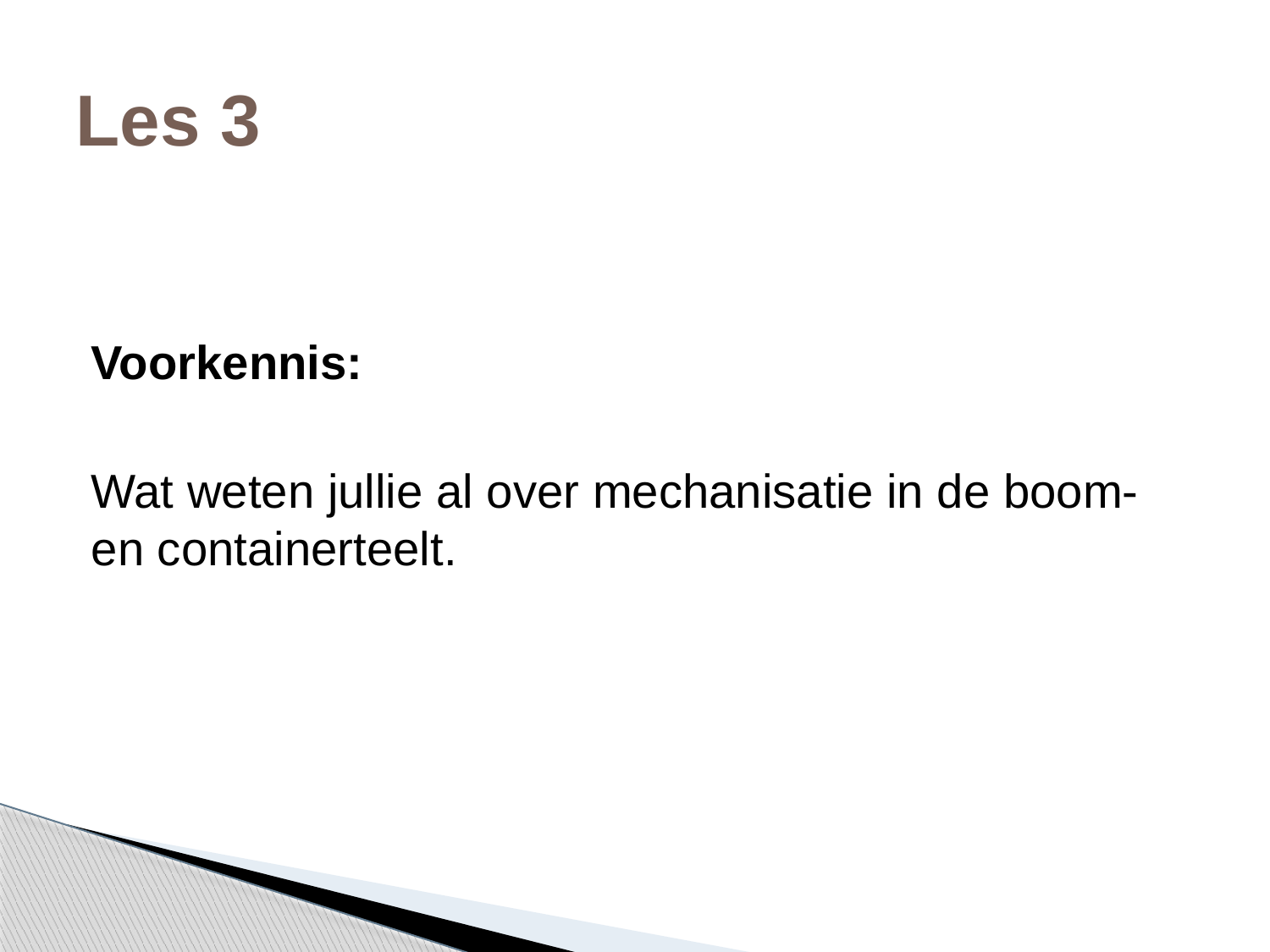

# Les 3
Voorkennis:

Wat weten jullie al over mechanisatie in de boom- en containerteelt.